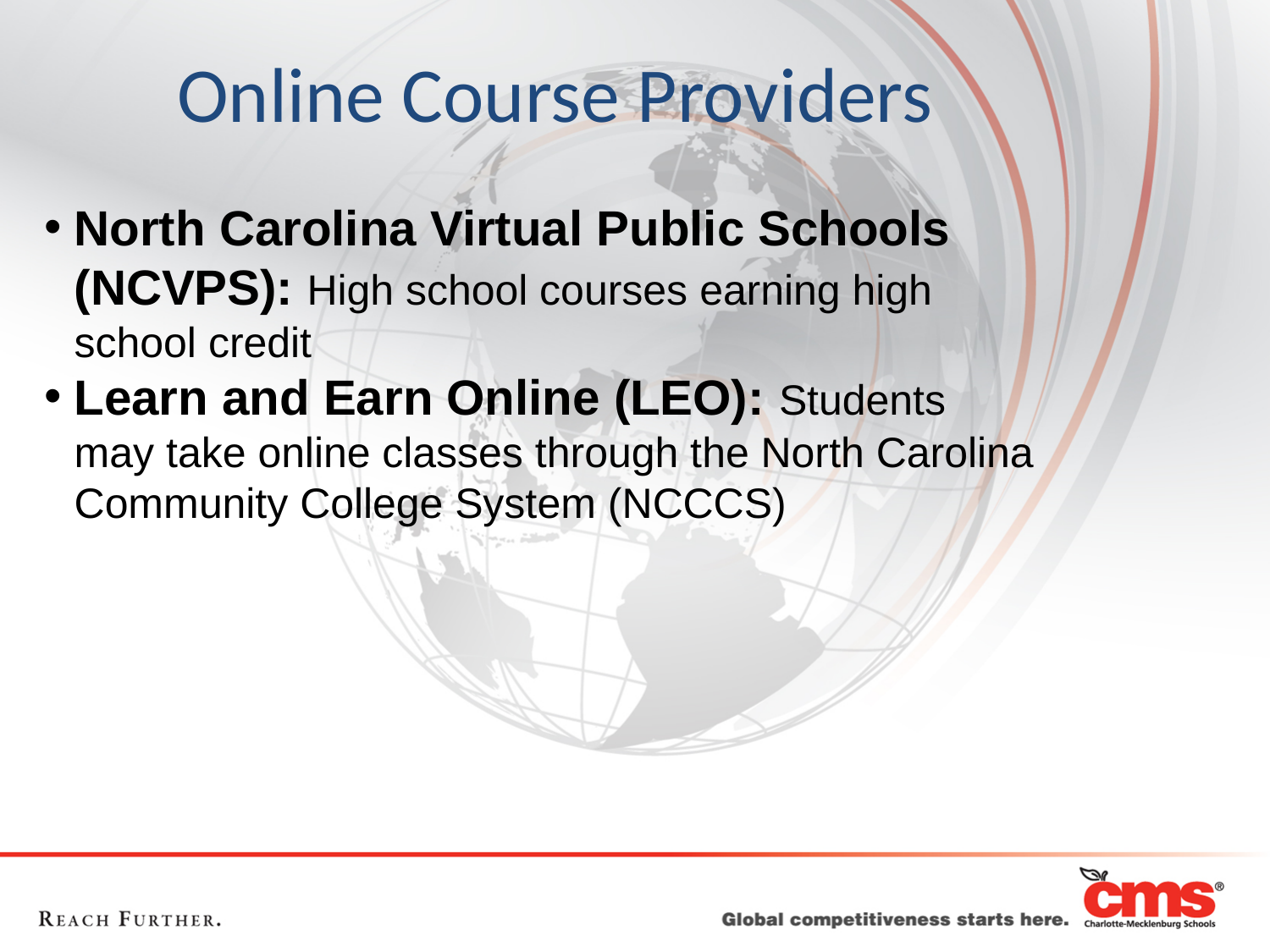

# Online Course Providers

North Carolina Virtual Public Schools (NCVPS): High school courses earning high school credit
Learn and Earn Online (LEO): Students may take online classes through the North Carolina Community College System (NCCCS)